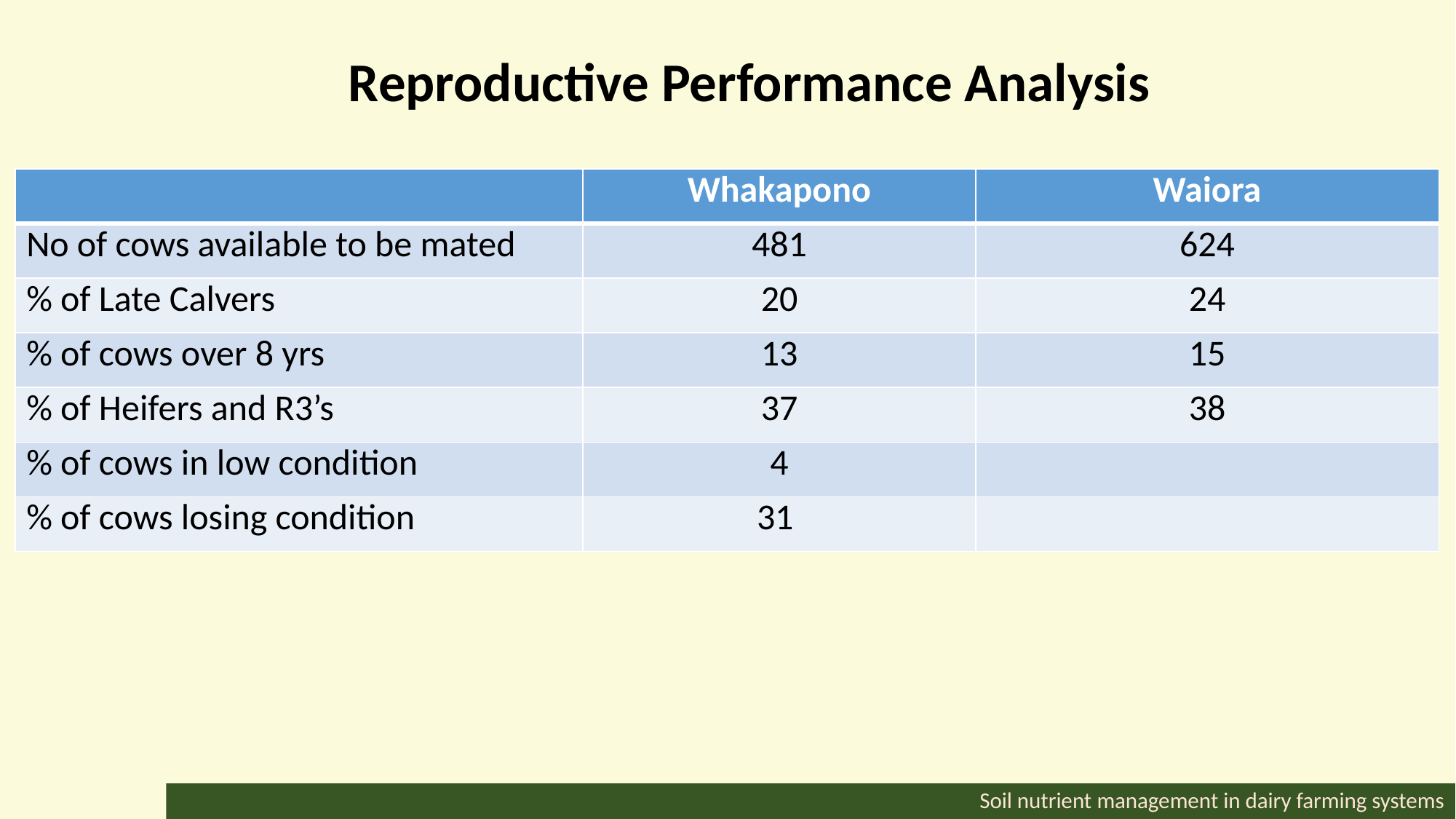

Reproductive Performance Analysis
|  | Whakapono | Waiora |
| --- | --- | --- |
| No of cows available to be mated | 481 | 624 |
| % of Late Calvers | 20 | 24 |
| % of cows over 8 yrs | 13 | 15 |
| % of Heifers and R3’s | 37 | 38 |
| % of cows in low condition | 4 |  |
| % of cows losing condition | 31 |  |
# Soil nutrient management in dairy farming systems